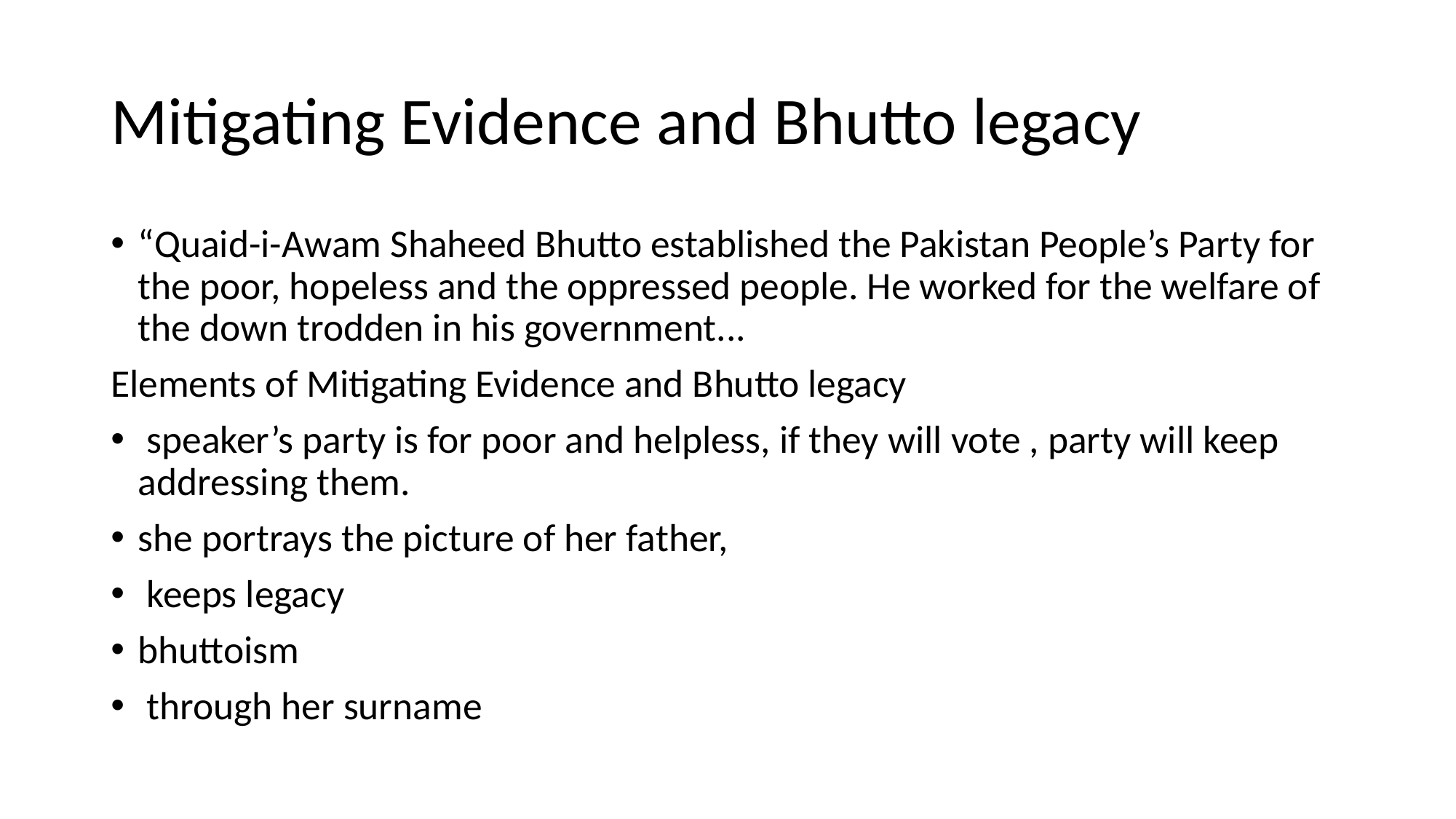

# Mitigating Evidence and Bhutto legacy
“Quaid-i-Awam Shaheed Bhutto established the Pakistan People’s Party for the poor, hopeless and the oppressed people. He worked for the welfare of the down trodden in his government...
Elements of Mitigating Evidence and Bhutto legacy
 speaker’s party is for poor and helpless, if they will vote , party will keep addressing them.
she portrays the picture of her father,
 keeps legacy
bhuttoism
 through her surname